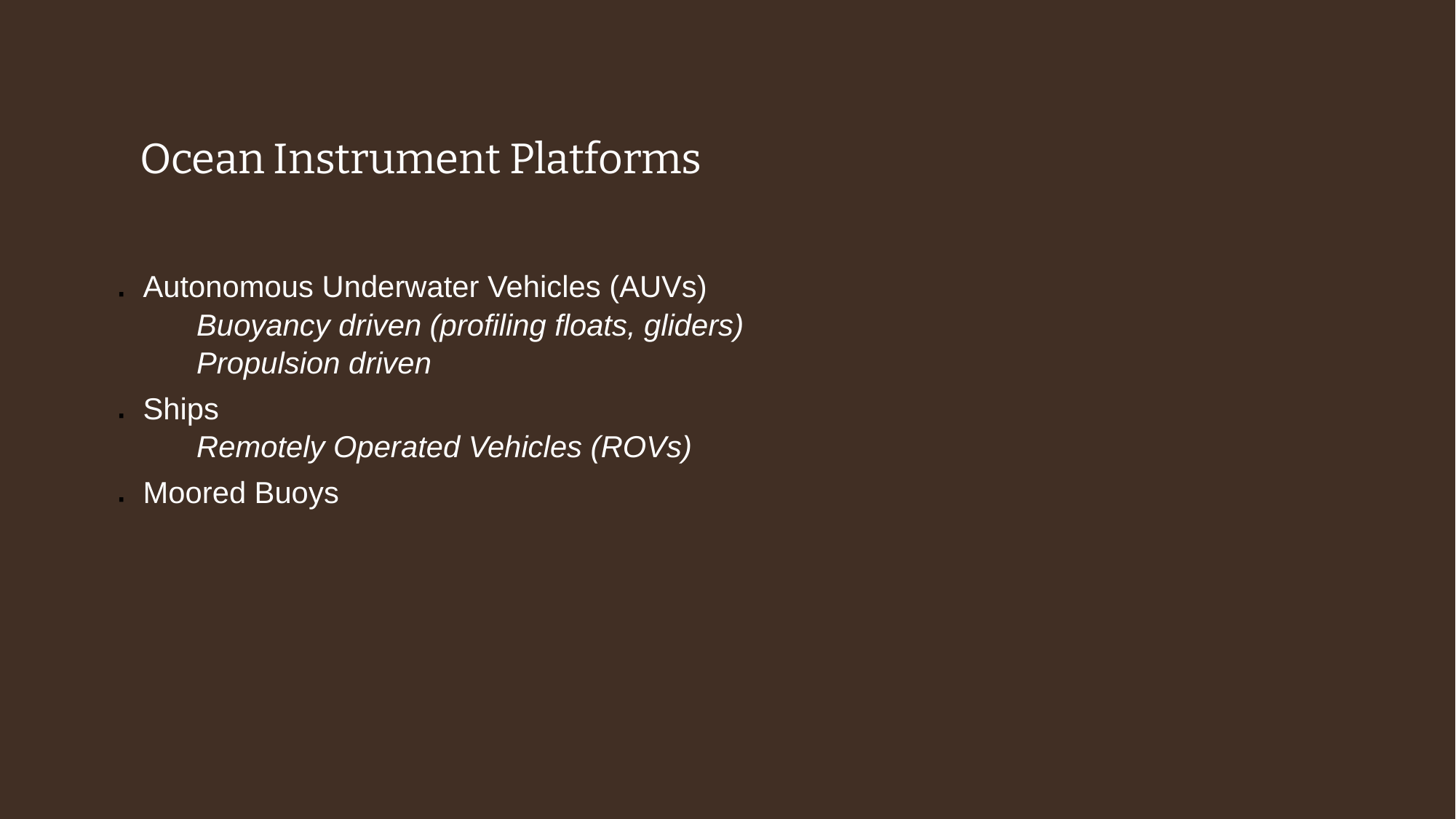

# Ocean Instrument Platforms
Autonomous Underwater Vehicles (AUVs)
Buoyancy driven (profiling floats, gliders)
Propulsion driven
Ships
Remotely Operated Vehicles (ROVs)
Moored Buoys